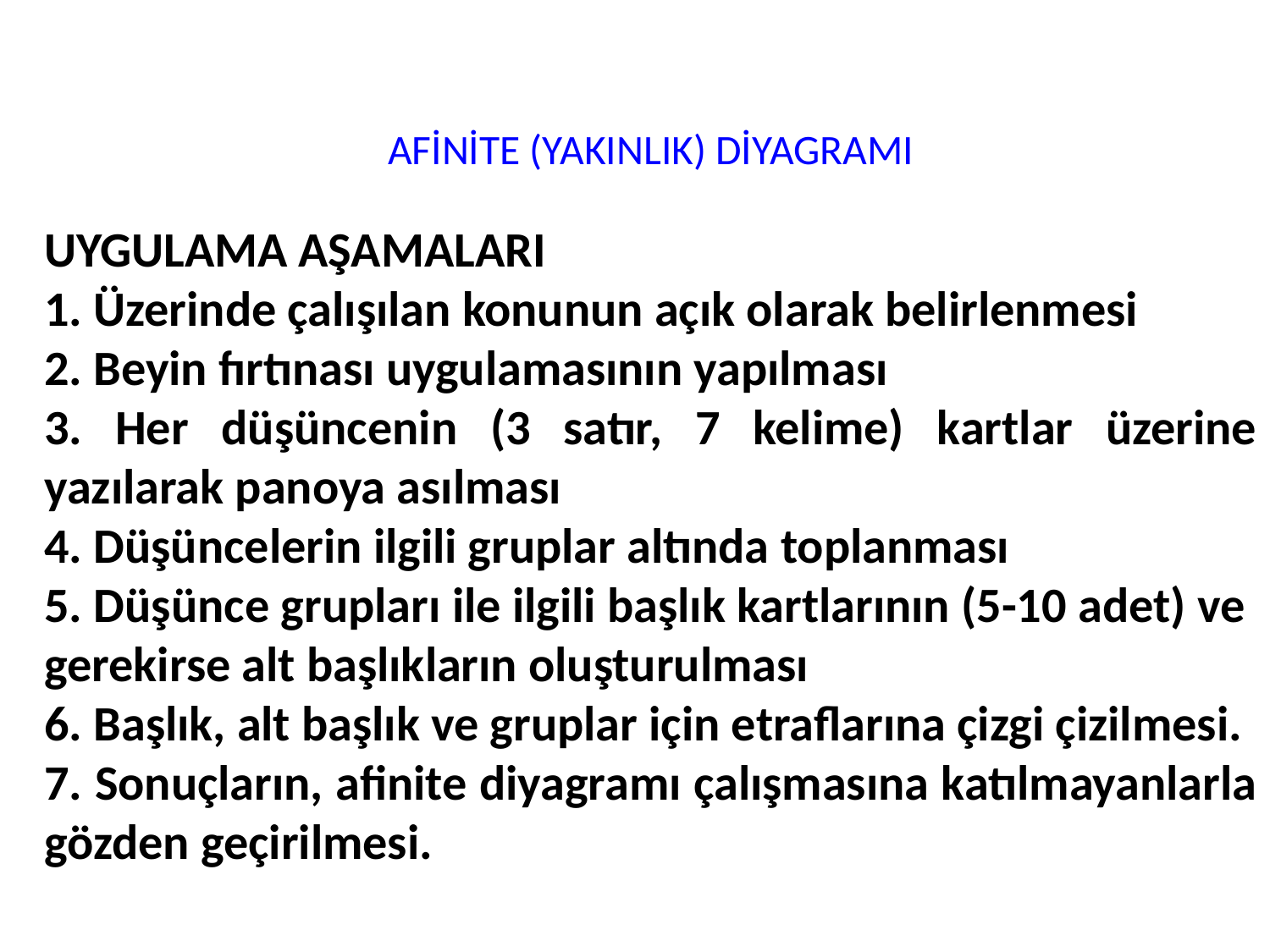

# AFİNİTE (YAKINLIK) DİYAGRAMI
UYGULAMA AŞAMALARI
1. Üzerinde çalışılan konunun açık olarak belirlenmesi
2. Beyin fırtınası uygulamasının yapılması
3. Her düşüncenin (3 satır, 7 kelime) kartlar üzerine yazılarak panoya asılması
4. Düşüncelerin ilgili gruplar altında toplanması
5. Düşünce grupları ile ilgili başlık kartlarının (5-10 adet) ve  gerekirse alt başlıkların oluşturulması
6. Başlık, alt başlık ve gruplar için etraflarına çizgi çizilmesi.
7. Sonuçların, afinite diyagramı çalışmasına katılmayanlarla gözden geçirilmesi.